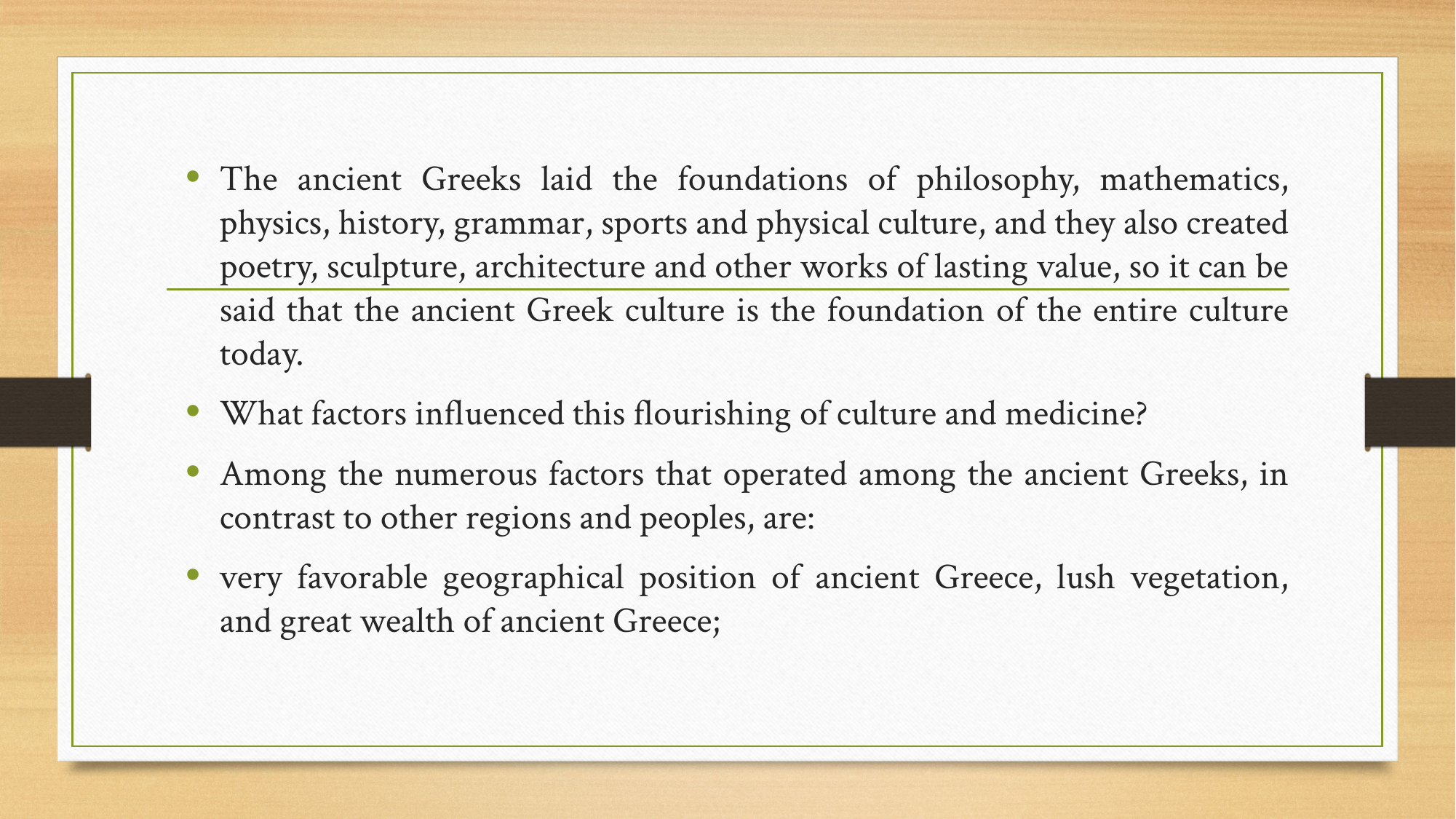

The ancient Greeks laid the foundations of philosophy, mathematics, physics, history, grammar, sports and physical culture, and they also created poetry, sculpture, architecture and other works of lasting value, so it can be said that the ancient Greek culture is the foundation of the entire culture today.
What factors influenced this flourishing of culture and medicine?
Among the numerous factors that operated among the ancient Greeks, in contrast to other regions and peoples, are:
very favorable geographical position of ancient Greece, lush vegetation, and great wealth of ancient Greece;